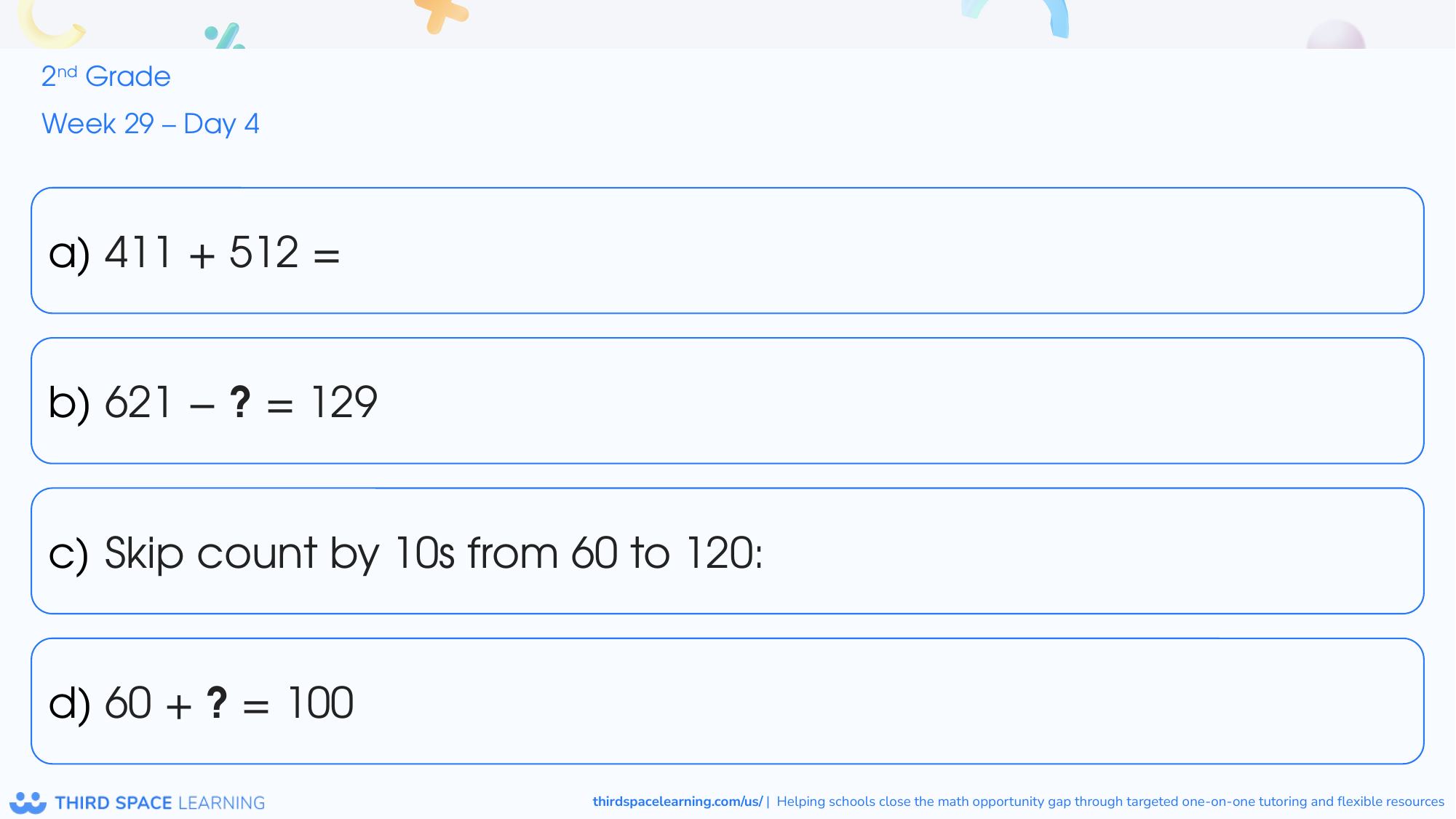

2nd Grade
Week 29 – Day 4
411 + 512 =
621 − ? = 129
Skip count by 10s from 60 to 120:
60 + ? = 100